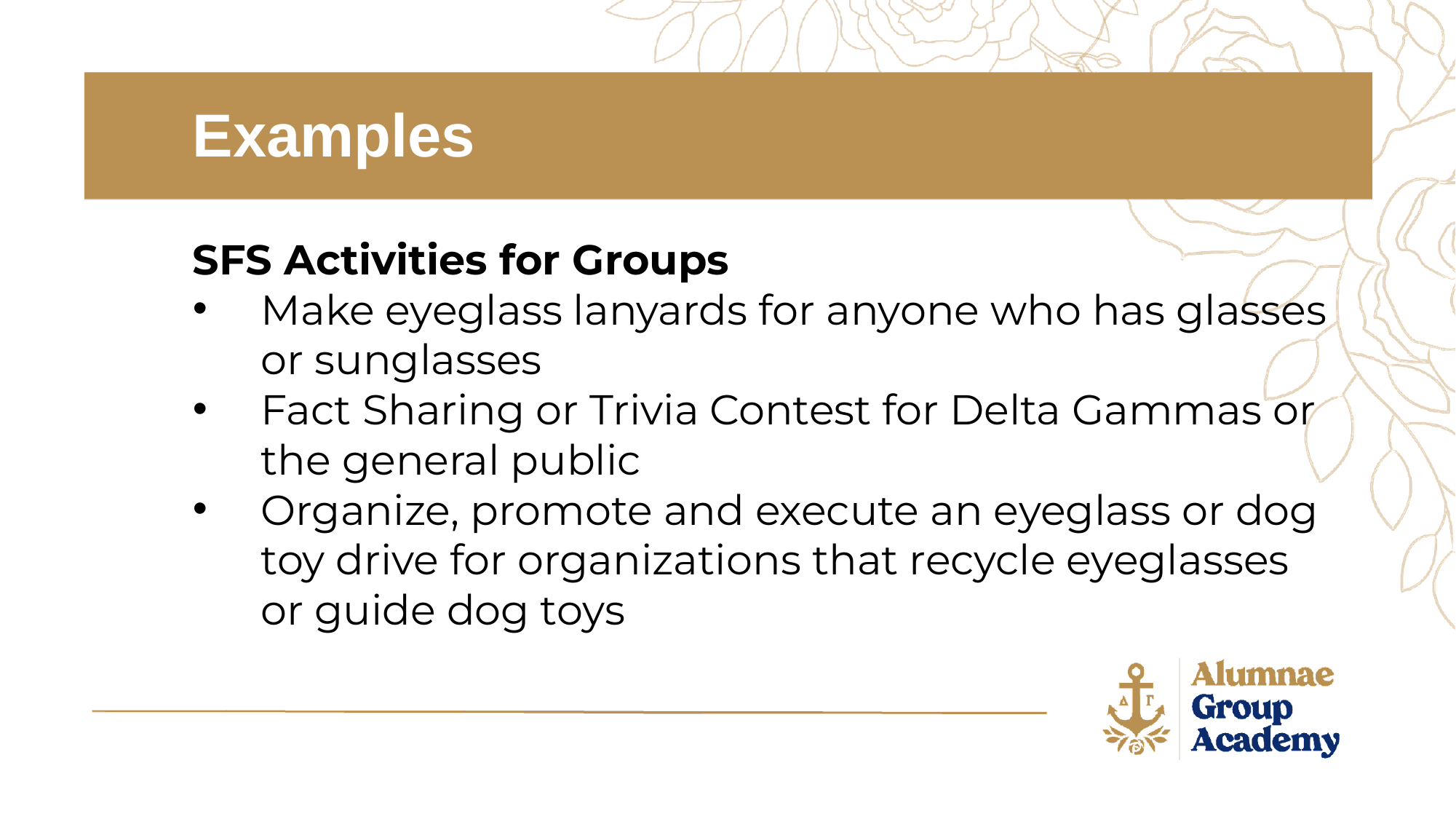

Examples
SFS Activities for Groups
Make eyeglass lanyards for anyone who has glasses or sunglasses
Fact Sharing or Trivia Contest for Delta Gammas or the general public
Organize, promote and execute an eyeglass or dog toy drive for organizations that recycle eyeglasses or guide dog toys